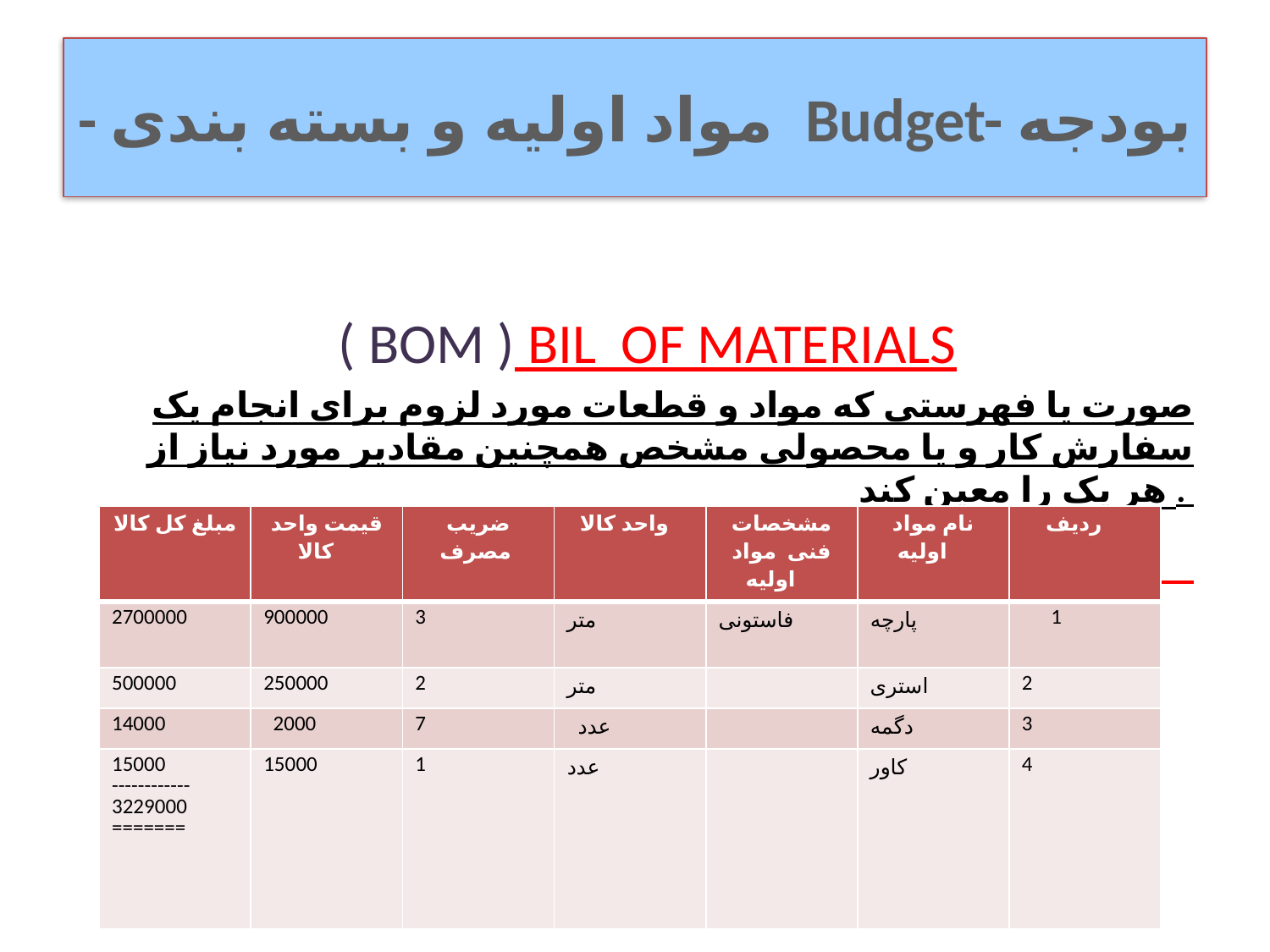

# - مواد اولیه و بسته بندی  Budget- بودجه

  ( BOM ) BIL  OF MATERIALS
صورت یا فهرستی که مواد و قطعات مورد لزوم برای انجام یک سفارش کار و یا محصولی مشخص همچنین مقادیر مورد نیاز از هر یک را معین کند .

| مبلغ کل کالا | قیمت واحد کالا | ضریب مصرف | واحد کالا | مشخصات فنی مواد اولیه | نام مواد اولیه | ردیف |
| --- | --- | --- | --- | --- | --- | --- |
| 2700000 | 900000 | 3 | متر | فاستونی | پارچه | 1 |
| 500000 | 250000 | 2 | متر |  | استری | 2 |
| 14000 | 2000 | 7 | عدد |  | دگمه | 3 |
| 15000 ------------ 3229000 ======= | 15000 | 1 | عدد |  | کاور | 4 |